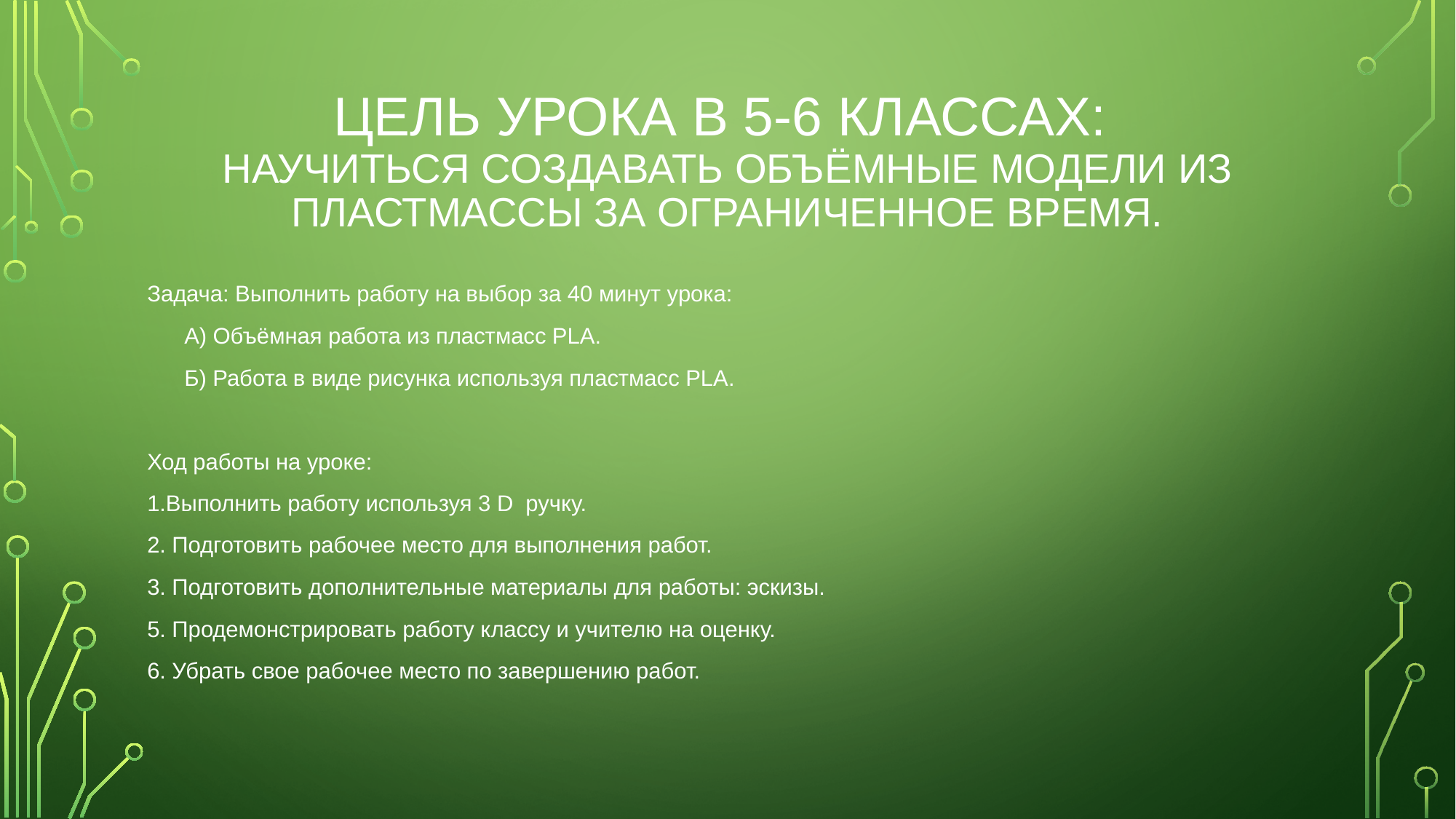

# Цель урока в 5-6 классах: Научиться создавать объёмные модели из пластмассы за ограниченное время.
Задача: Выполнить работу на выбор за 40 минут урока:
      А) Объёмная работа из пластмасс PLA.
      Б) Работа в виде рисунка используя пластмасс PLA.

Ход работы на уроке:
1.Выполнить работу используя 3 D  ручку.
2. Подготовить рабочее место для выполнения работ.
3. Подготовить дополнительные материалы для работы: эскизы.
5. Продемонстрировать работу классу и учителю на оценку.
6. Убрать свое рабочее место по завершению работ.